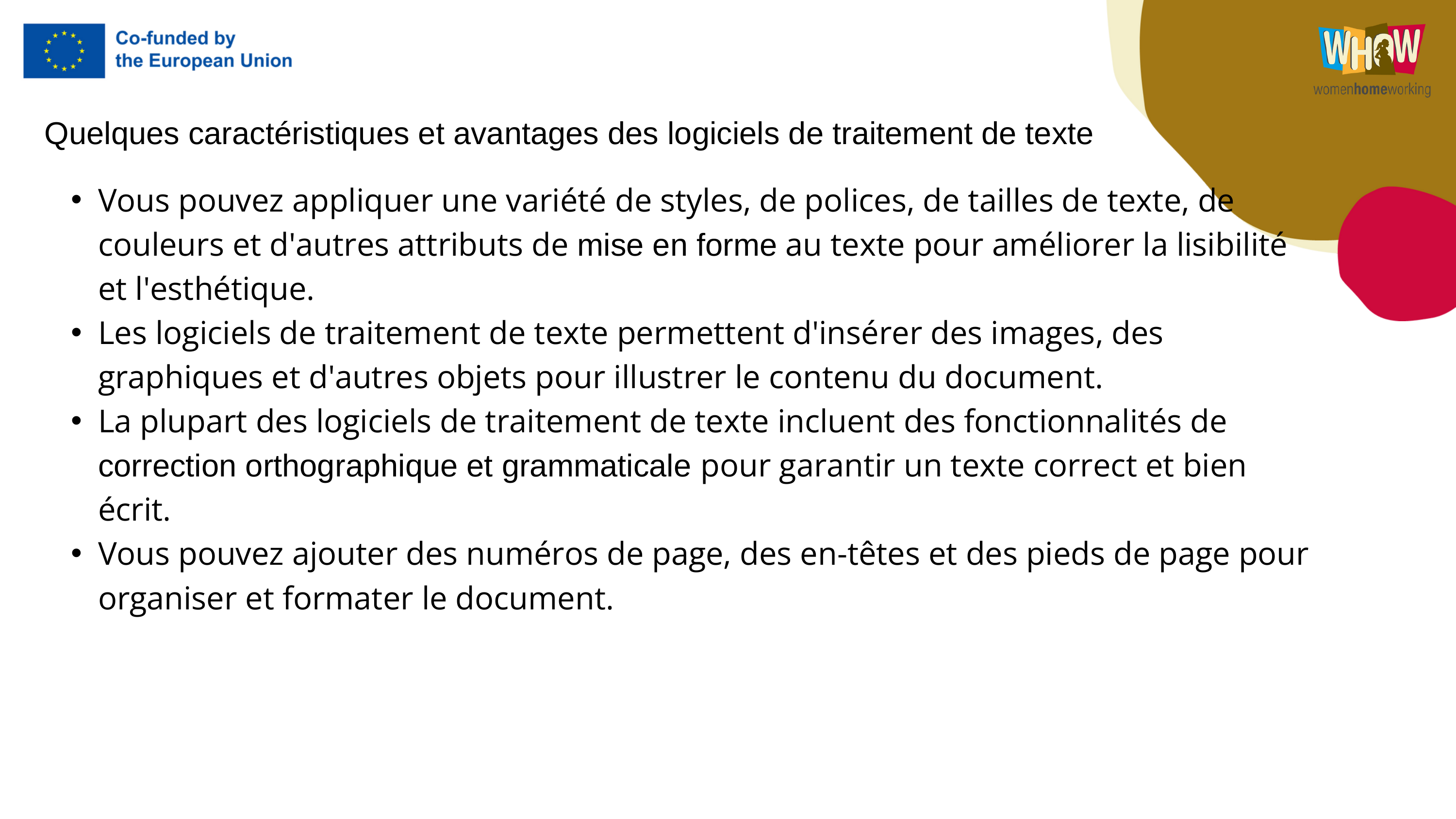

Quelques caractéristiques et avantages des logiciels de traitement de texte
Vous pouvez appliquer une variété de styles, de polices, de tailles de texte, de couleurs et d'autres attributs de mise en forme au texte pour améliorer la lisibilité et l'esthétique.
Les logiciels de traitement de texte permettent d'insérer des images, des graphiques et d'autres objets pour illustrer le contenu du document.
La plupart des logiciels de traitement de texte incluent des fonctionnalités de correction orthographique et grammaticale pour garantir un texte correct et bien écrit.
Vous pouvez ajouter des numéros de page, des en-têtes et des pieds de page pour organiser et formater le document.